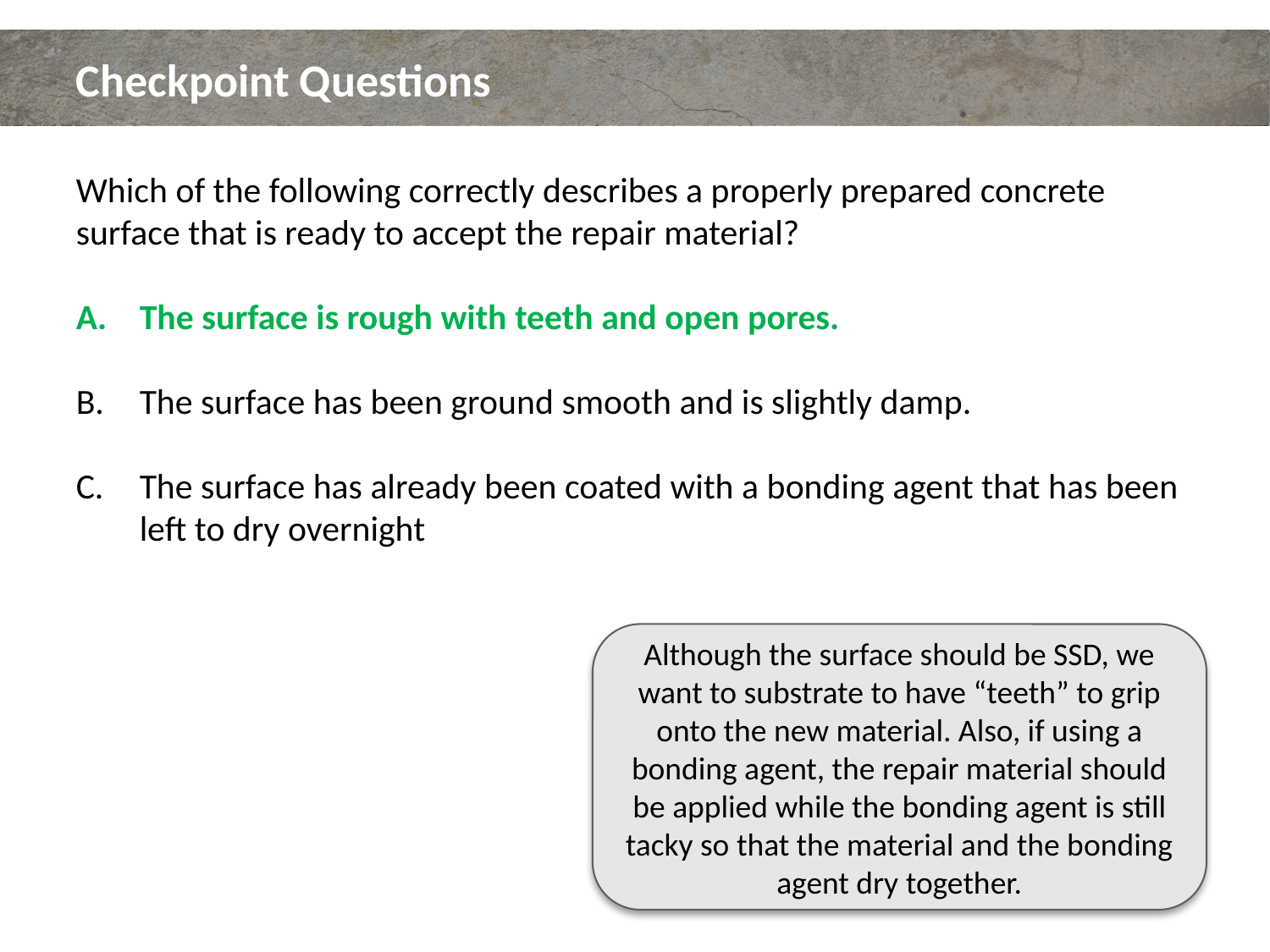

# Checkpoint Questions
Which of the following correctly describes a properly prepared concrete surface that is ready to accept the repair material?
The surface is rough with teeth and open pores.
The surface has been ground smooth and is slightly damp.
The surface has already been coated with a bonding agent that has been left to dry overnight
Although the surface should be SSD, we want to substrate to have “teeth” to grip onto the new material. Also, if using a bonding agent, the repair material should be applied while the bonding agent is still tacky so that the material and the bonding agent dry together.